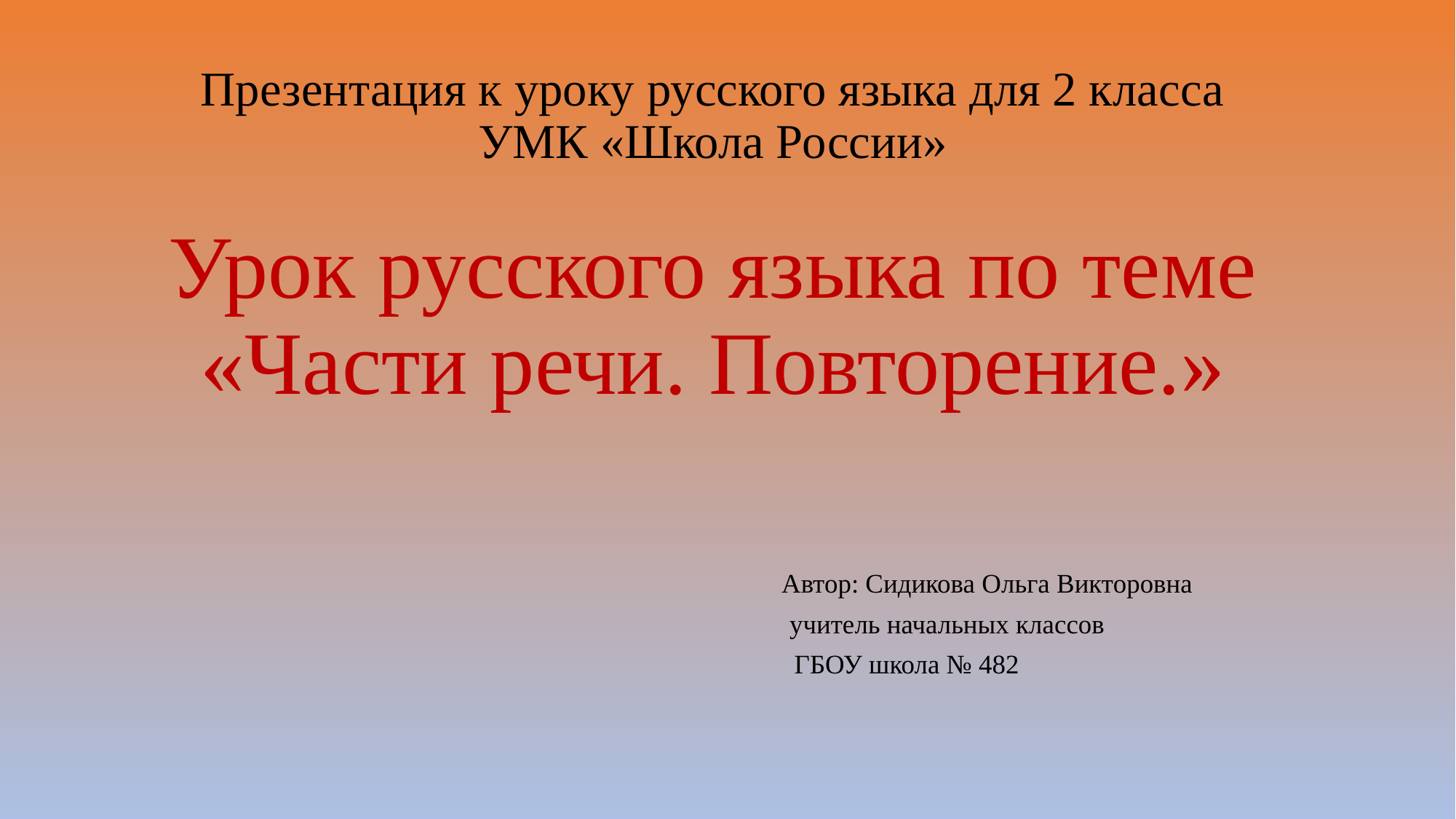

# Презентация к уроку русского языка для 2 класса УМК «Школа России» Урок русского языка по теме «Части речи. Повторение.»
                                      Автор: Сидикова Ольга Викторовна
                      учитель начальных классов
          ГБОУ школа № 482